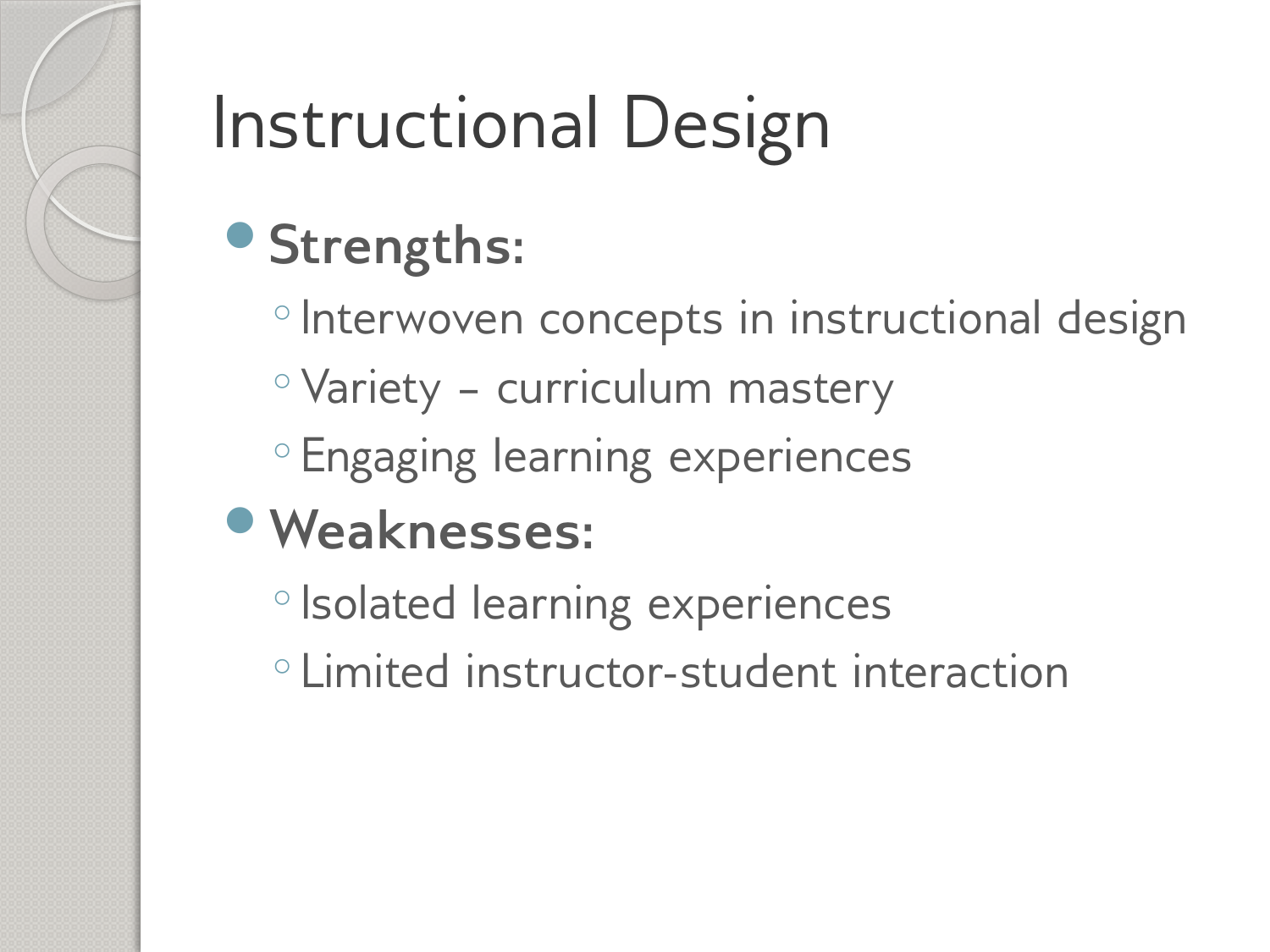

# Instructional Design
Strengths:
Interwoven concepts in instructional design
Variety – curriculum mastery
Engaging learning experiences
Weaknesses:
Isolated learning experiences
Limited instructor-student interaction